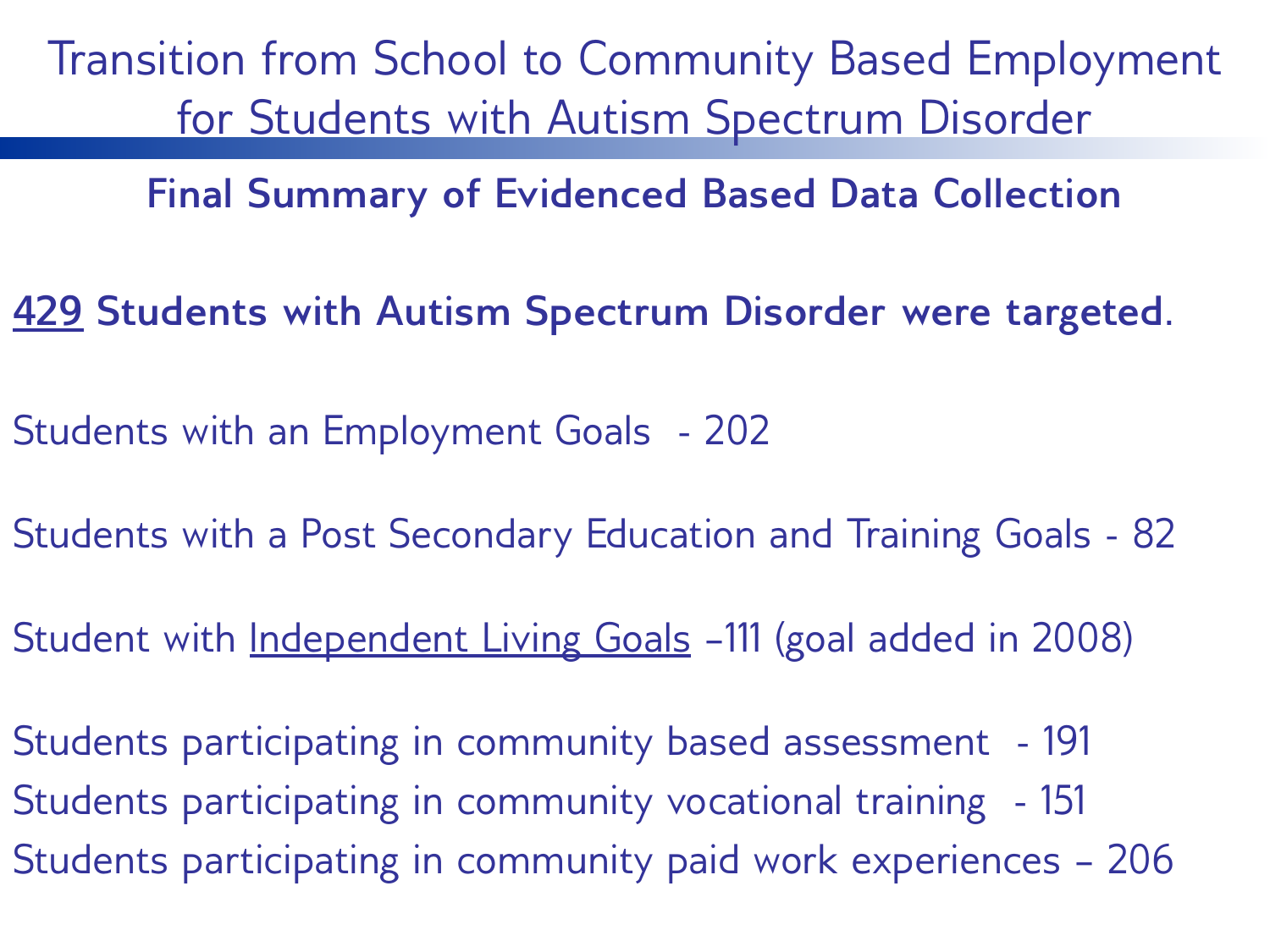

# Transition from School to Community Based Employment for Students with Autism Spectrum Disorder
Final Summary of Evidenced Based Data Collection

429 Students with Autism Spectrum Disorder were targeted.

Students with an Employment Goals  - 202

Students with a Post Secondary Education and Training Goals - 82

Student with Independent Living Goals –111 (goal added in 2008)

Students participating in community based assessment  - 191
Students participating in community vocational training  - 151
Students participating in community paid work experiences – 206